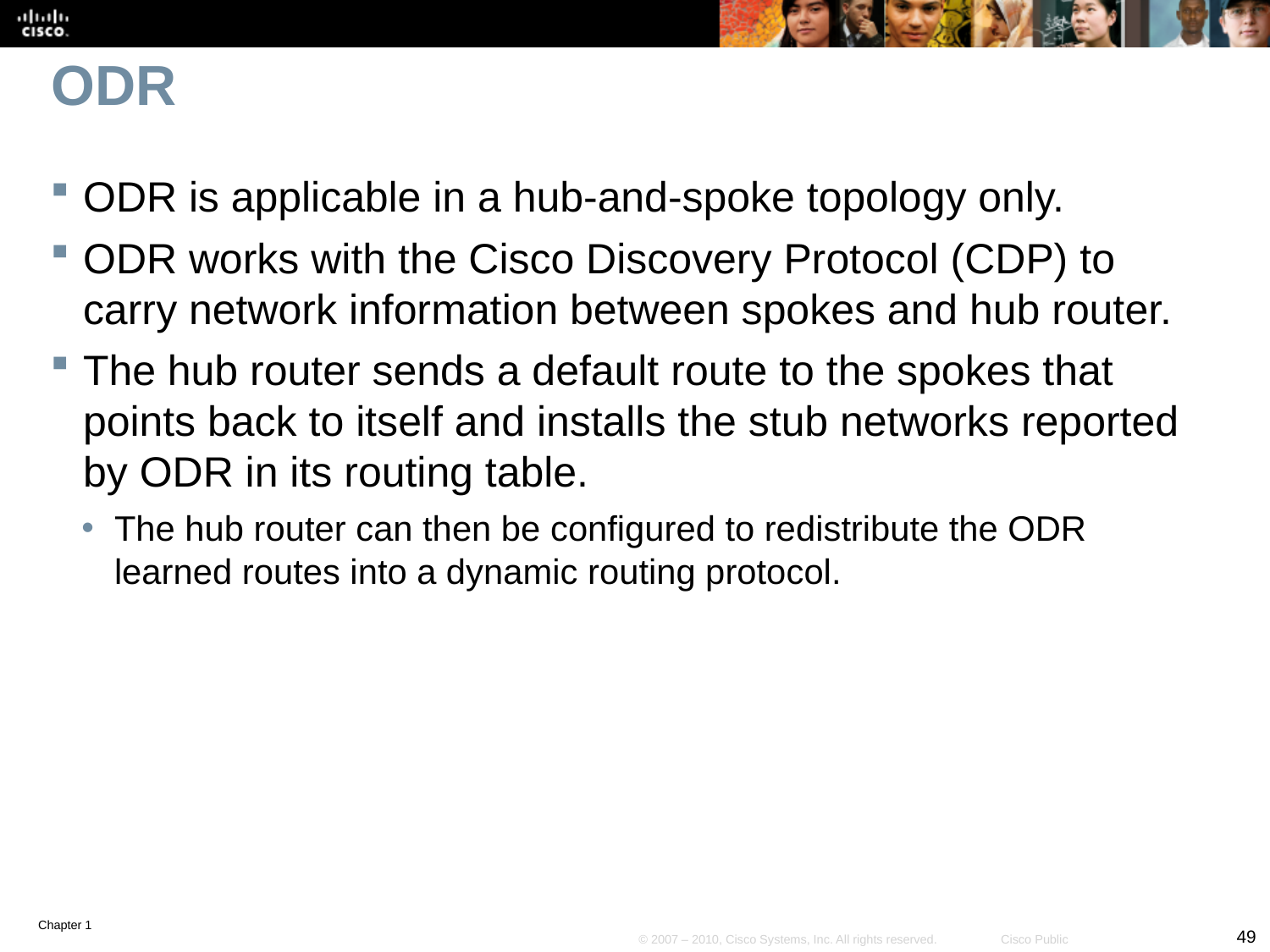

# ODR
ODR is applicable in a hub-and-spoke topology only.
ODR works with the Cisco Discovery Protocol (CDP) to carry network information between spokes and hub router.
The hub router sends a default route to the spokes that points back to itself and installs the stub networks reported by ODR in its routing table.
The hub router can then be configured to redistribute the ODR learned routes into a dynamic routing protocol.